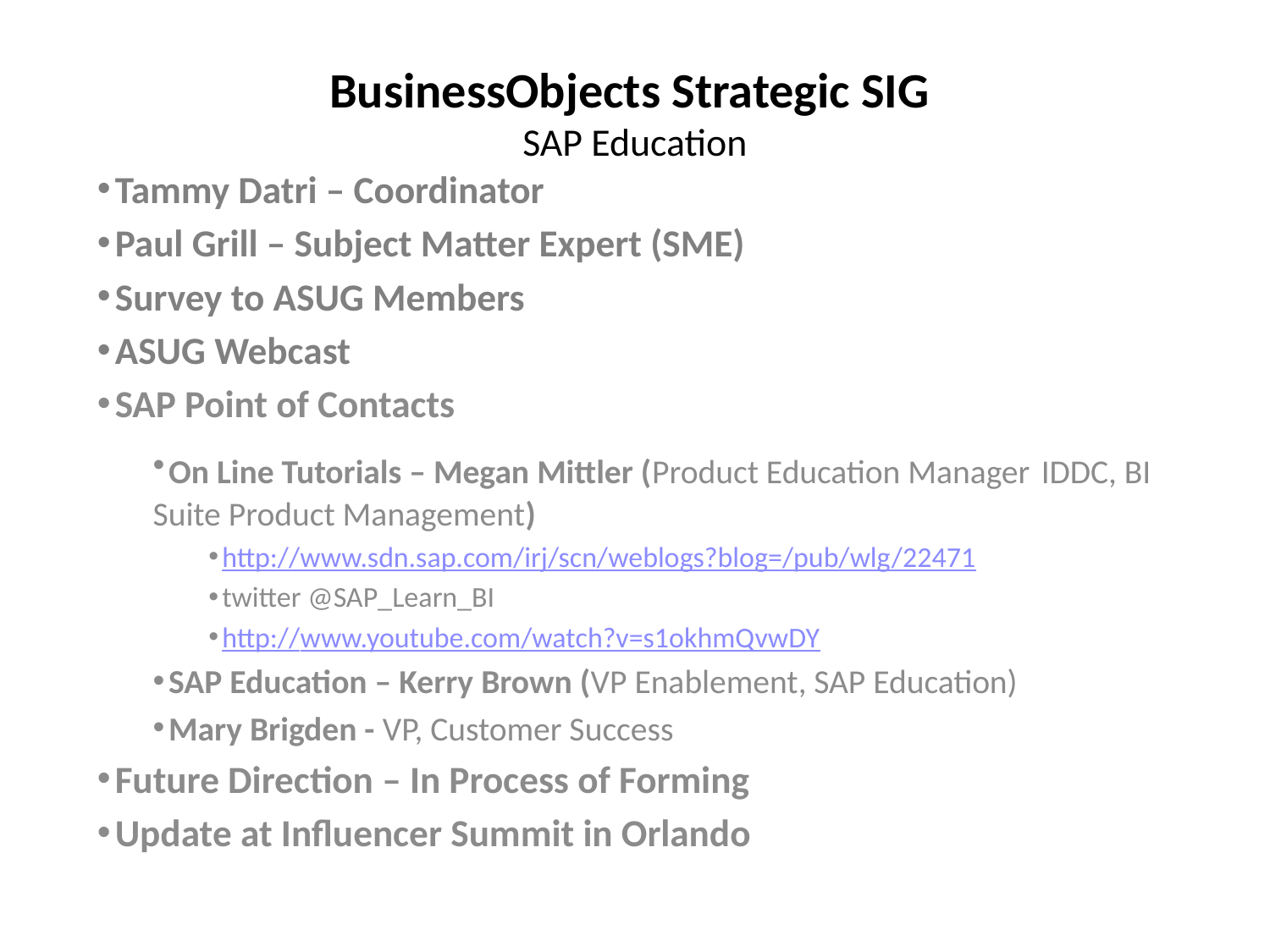

# BusinessObjects Strategic SIG SAP Education
 Tammy Datri – Coordinator
 Paul Grill – Subject Matter Expert (SME)
 Survey to ASUG Members
 ASUG Webcast
 SAP Point of Contacts
 On Line Tutorials – Megan Mittler (Product Education Manager IDDC, BI Suite Product Management)
 http://www.sdn.sap.com/irj/scn/weblogs?blog=/pub/wlg/22471
 twitter @SAP_Learn_BI
 http://www.youtube.com/watch?v=s1okhmQvwDY
 SAP Education – Kerry Brown (VP Enablement, SAP Education)
 Mary Brigden - VP, Customer Success
 Future Direction – In Process of Forming
 Update at Influencer Summit in Orlando